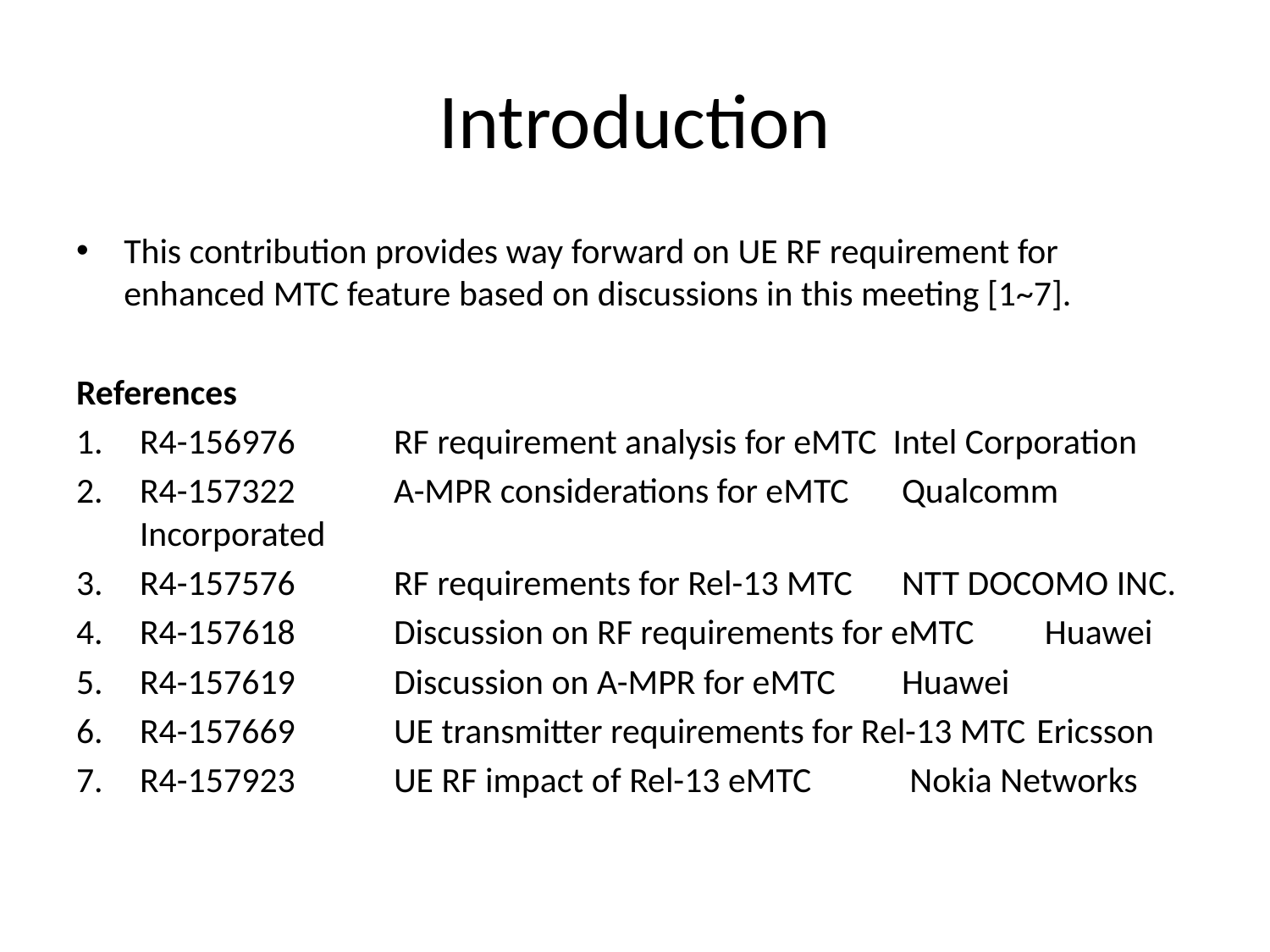

# Introduction
This contribution provides way forward on UE RF requirement for enhanced MTC feature based on discussions in this meeting [1~7].

References
R4-156976	RF requirement analysis for eMTC  Intel Corporation
R4-157322	A-MPR considerations for eMTC	Qualcomm Incorporated
R4-157576	RF requirements for Rel-13 MTC	NTT DOCOMO INC.
R4-157618	Discussion on RF requirements for eMTC	  Huawei
R4-157619	Discussion on A-MPR for eMTC	Huawei
R4-157669	UE transmitter requirements for Rel-13 MTC	 Ericsson
R4-157923	UE RF impact of Rel-13 eMTC	 Nokia Networks